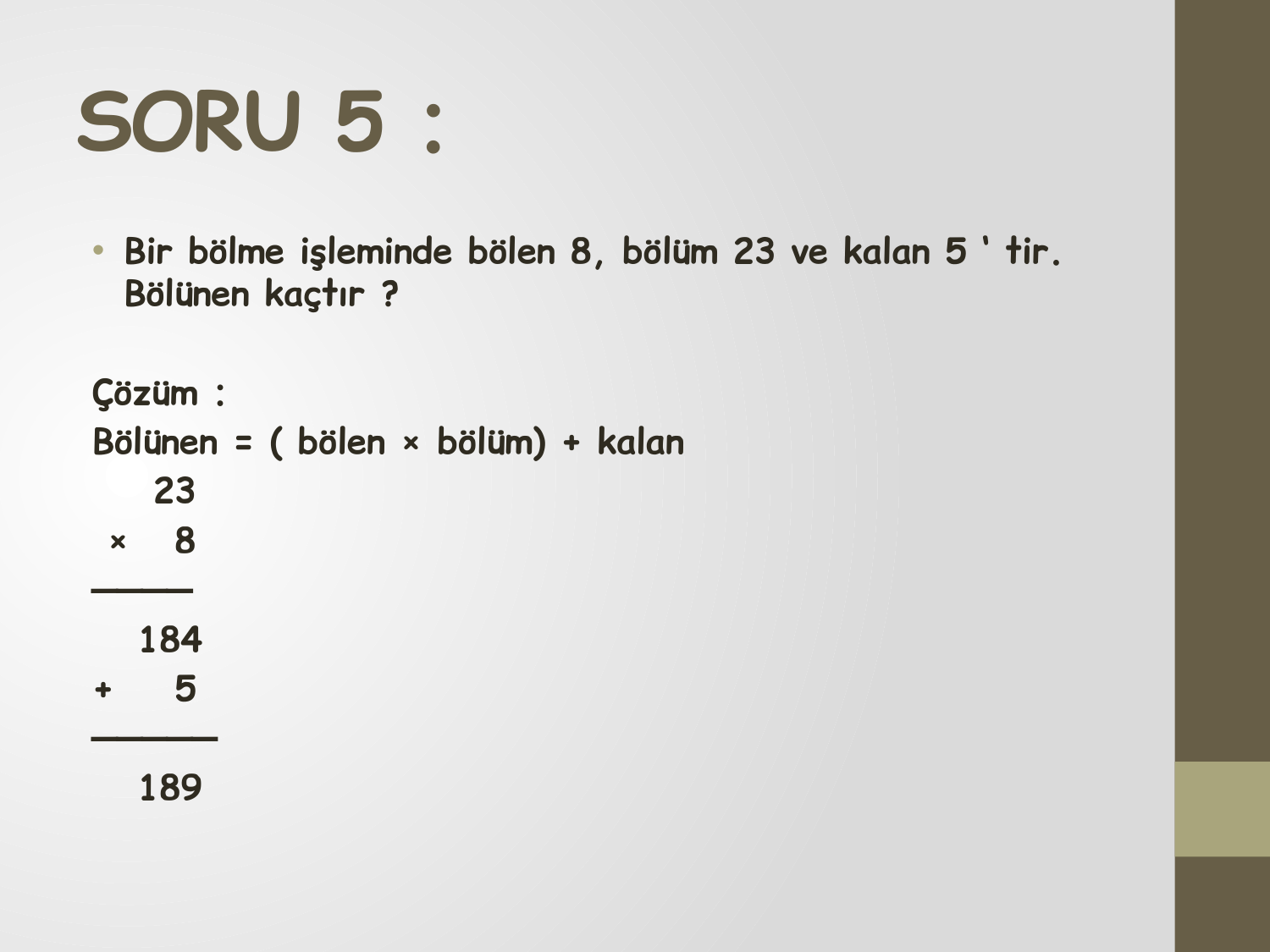

# SORU 5 :
Bir bölme işleminde bölen 8, bölüm 23 ve kalan 5 ‘ tir. Bölünen kaçtır ?

Çözüm :
Bölünen = ( bölen × bölüm) + kalan
    23
 ×   8
────
   184
+    5
─────
   189